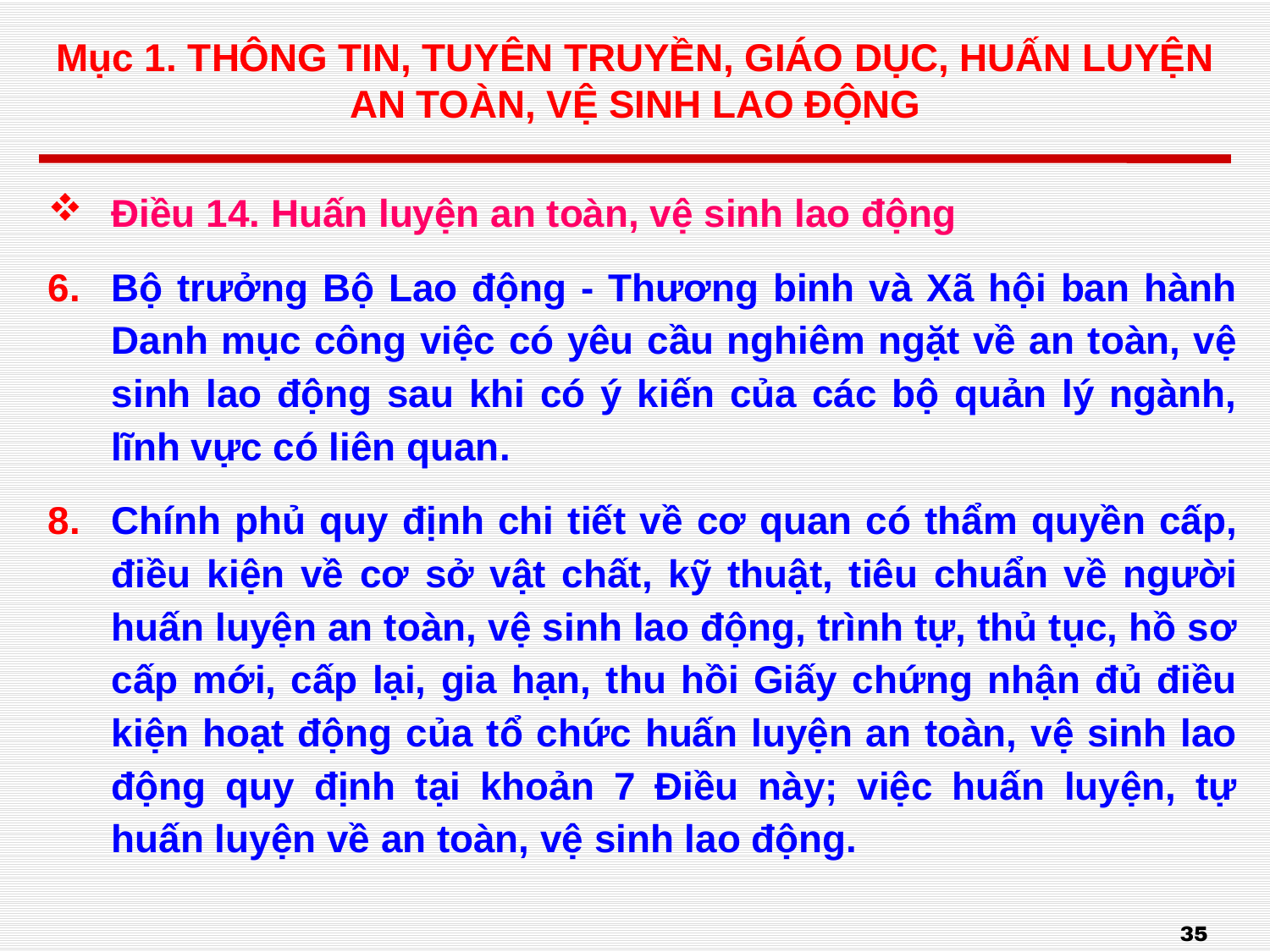

# Mục 1. THÔNG TIN, TUYÊN TRUYỀN, GIÁO DỤC, HUẤN LUYỆN AN TOÀN, VỆ SINH LAO ĐỘNG
Điều 14. Huấn luyện an toàn, vệ sinh lao động
Bộ trưởng Bộ Lao động - Thương binh và Xã hội ban hành Danh mục công việc có yêu cầu nghiêm ngặt về an toàn, vệ sinh lao động sau khi có ý kiến của các bộ quản lý ngành, lĩnh vực có liên quan.
Chính phủ quy định chi tiết về cơ quan có thẩm quyền cấp, điều kiện về cơ sở vật chất, kỹ thuật, tiêu chuẩn về người huấn luyện an toàn, vệ sinh lao động, trình tự, thủ tục, hồ sơ cấp mới, cấp lại, gia hạn, thu hồi Giấy chứng nhận đủ điều kiện hoạt động của tổ chức huấn luyện an toàn, vệ sinh lao động quy định tại khoản 7 Điều này; việc huấn luyện, tự huấn luyện về an toàn, vệ sinh lao động.